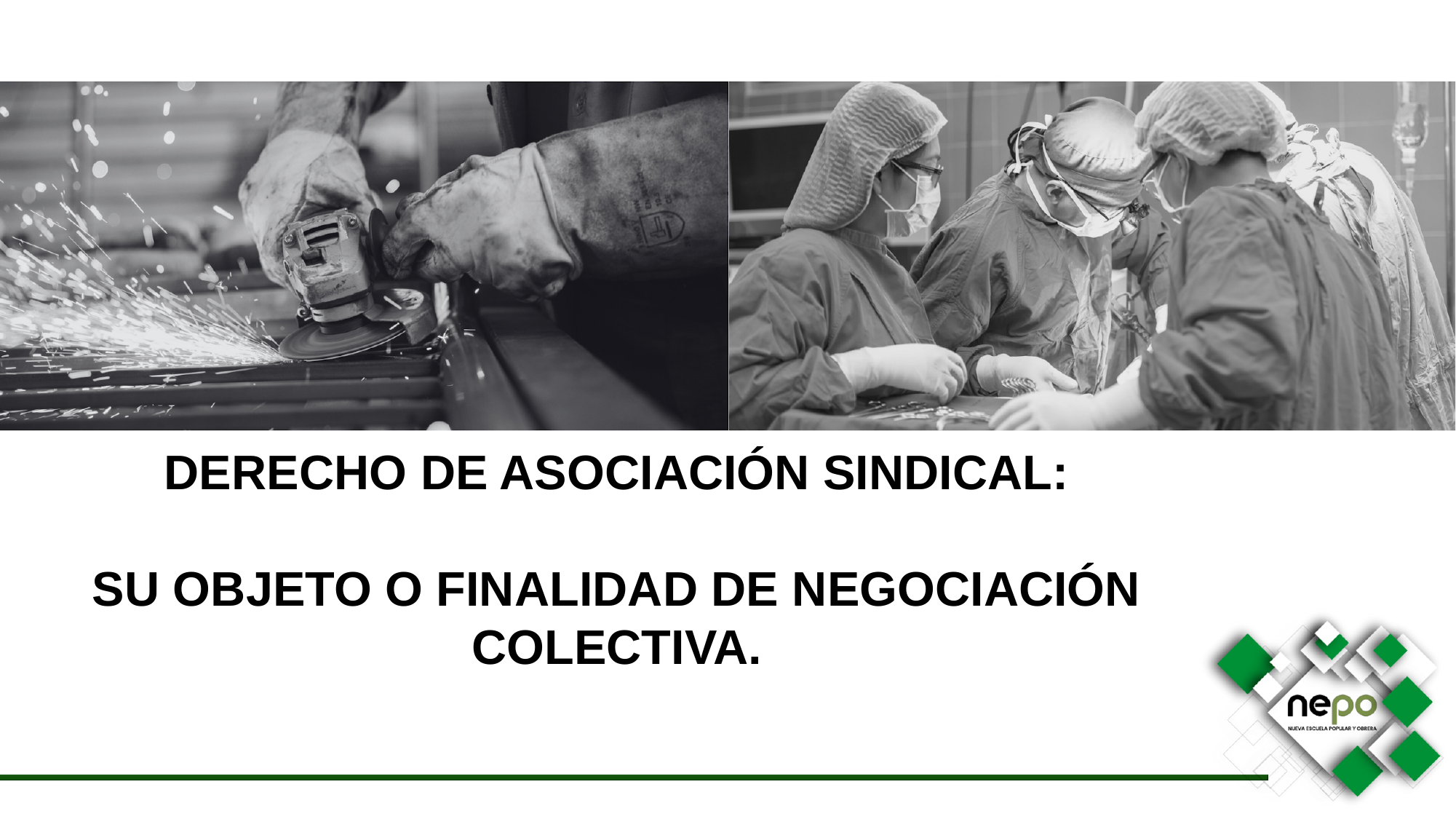

DERECHO DE ASOCIACIÓN SINDICAL:

SU OBJETO O FINALIDAD DE NEGOCIACIÓN COLECTIVA.